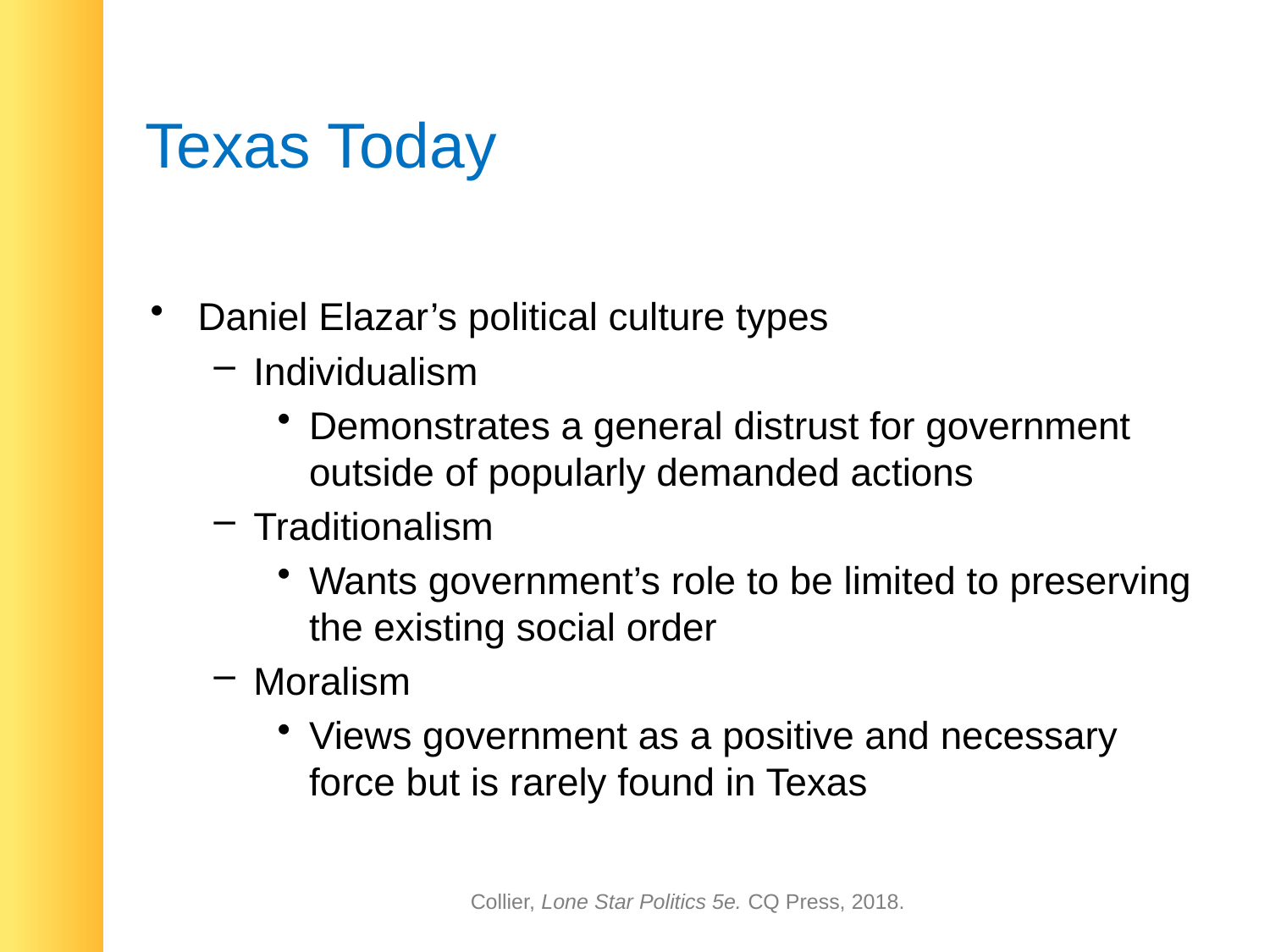

# Texas Today
Daniel Elazar’s political culture types
Individualism
Demonstrates a general distrust for government outside of popularly demanded actions
Traditionalism
Wants government’s role to be limited to preserving the existing social order
Moralism
Views government as a positive and necessary force but is rarely found in Texas
Collier, Lone Star Politics 5e. CQ Press, 2018.